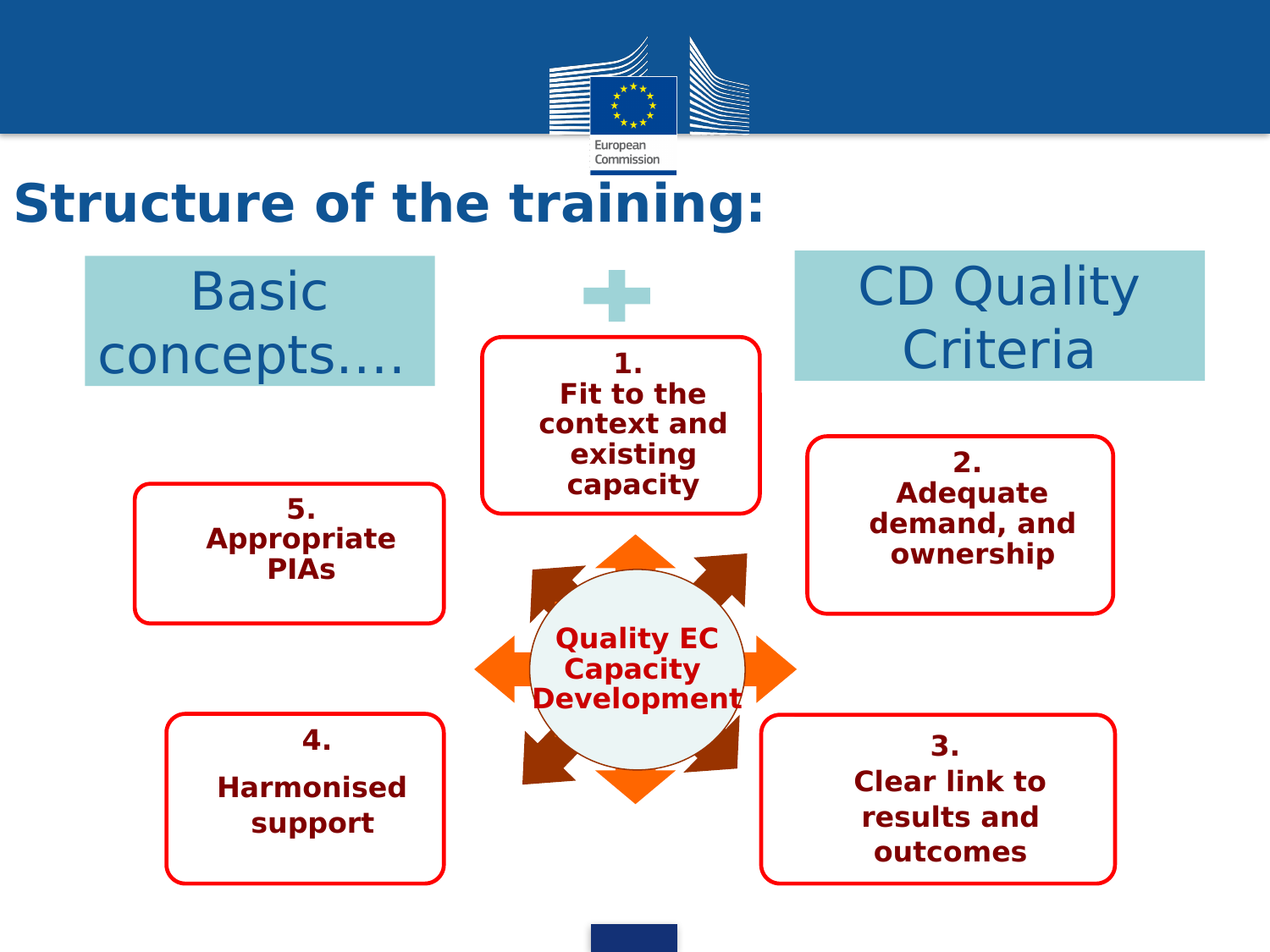

# Structure of the training:

CD Quality Criteria
Basic concepts….

1.
Fit to the context and existing capacity
2.
Adequate demand, and ownership
5.
Appropriate
PIAs

Quality EC
Capacity
Development
4.
3.
Clear link to results and outcomes
Harmonised support